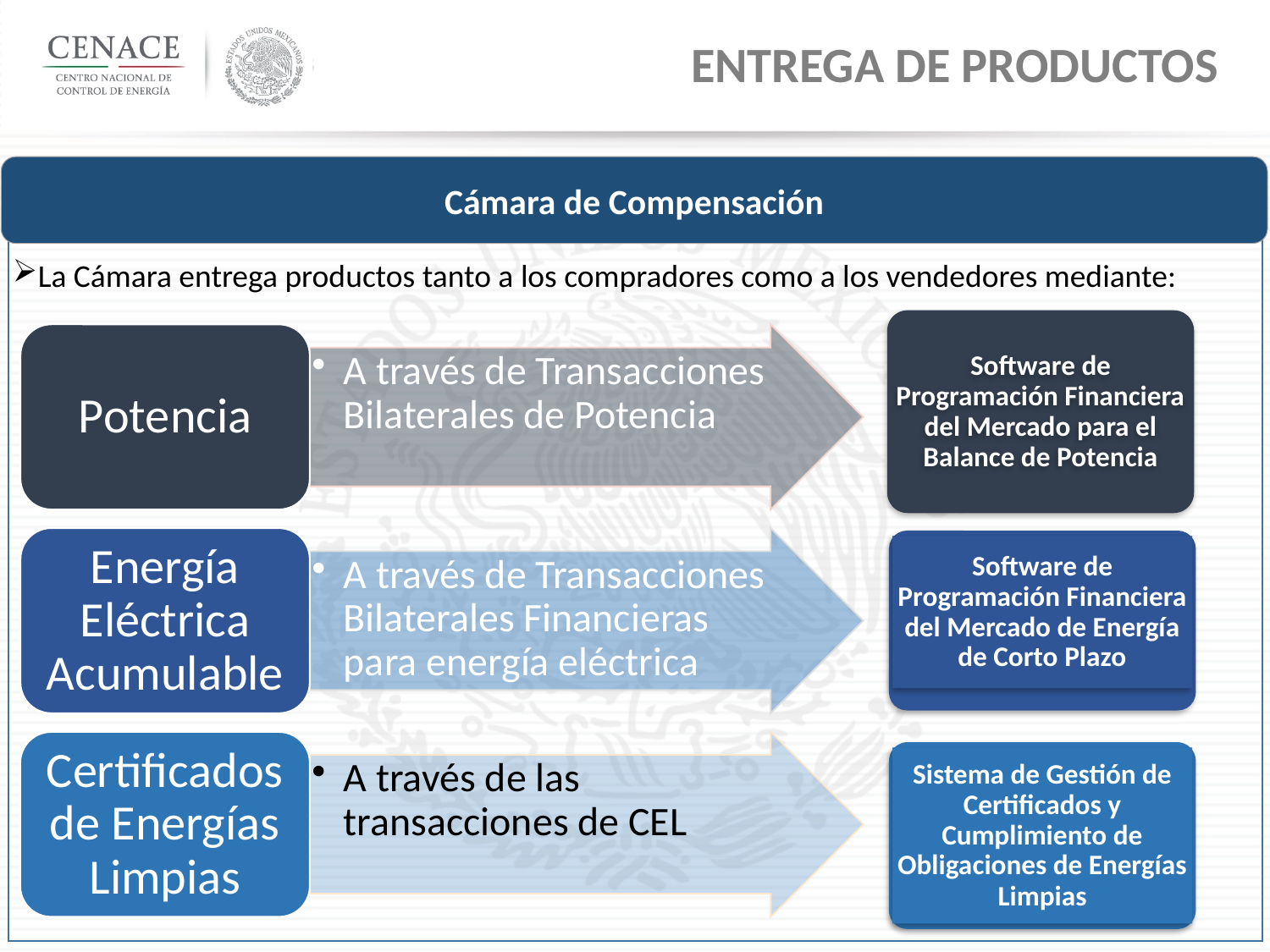

Entrega de Productos
Cámara de Compensación

La Cámara entrega productos tanto a los compradores como a los vendedores mediante:

Software de Programación Financiera del Mercado para el Balance de Potencia
A través de Transacciones Bilaterales de Potencia
Potencia
A través de Transacciones Bilaterales Financieras para energía eléctrica
Energía Eléctrica Acumulable
A través de las transacciones de CEL
Certificados de Energías Limpias

Software de Programación Financiera del Mercado de Energía de Corto Plazo

Sistema de Gestión de Certificados y Cumplimiento de Obligaciones de Energías Limpias
19